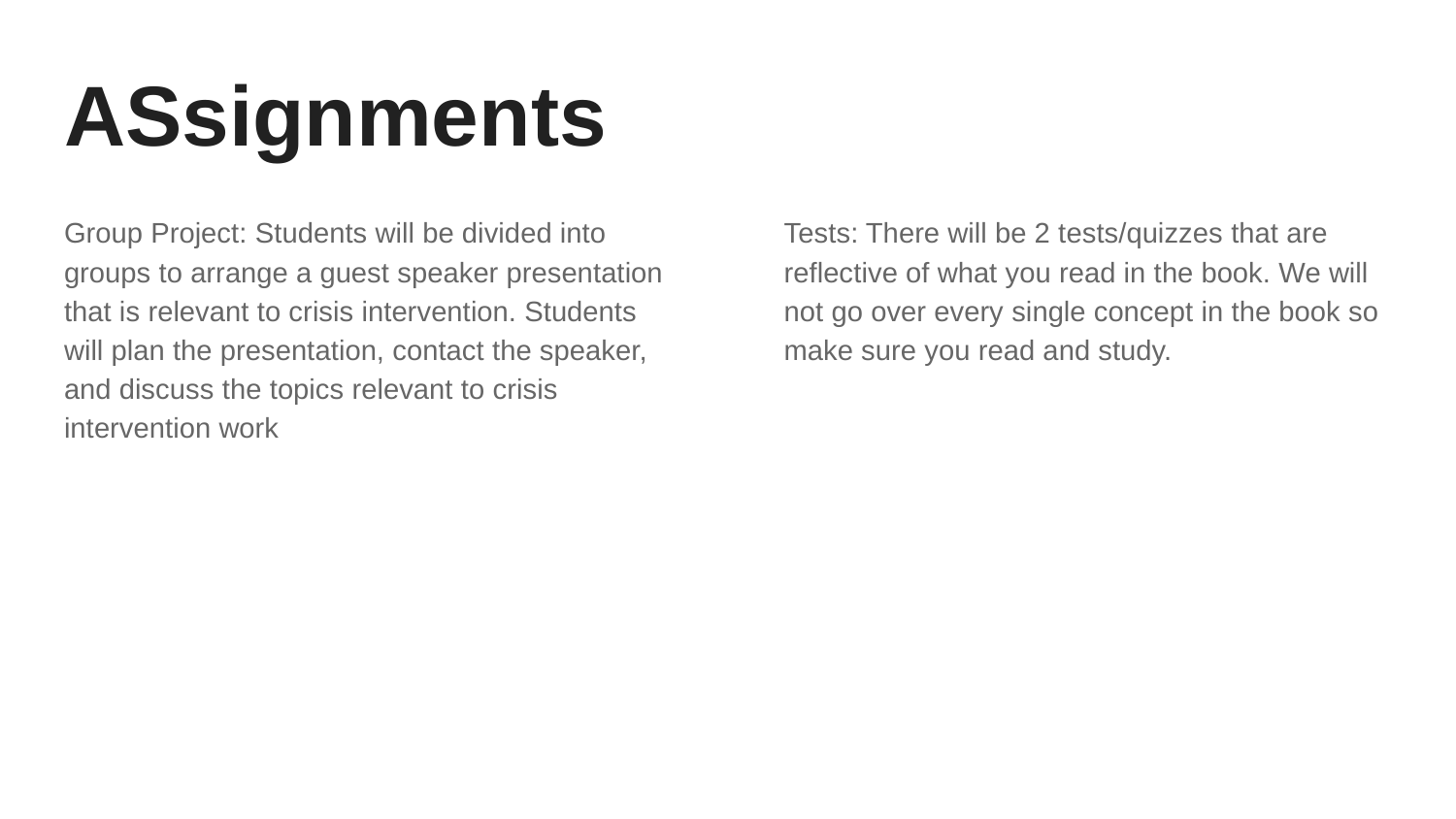

# ASsignments
Group Project: Students will be divided into groups to arrange a guest speaker presentation that is relevant to crisis intervention. Students will plan the presentation, contact the speaker, and discuss the topics relevant to crisis intervention work
Tests: There will be 2 tests/quizzes that are reflective of what you read in the book. We will not go over every single concept in the book so make sure you read and study.